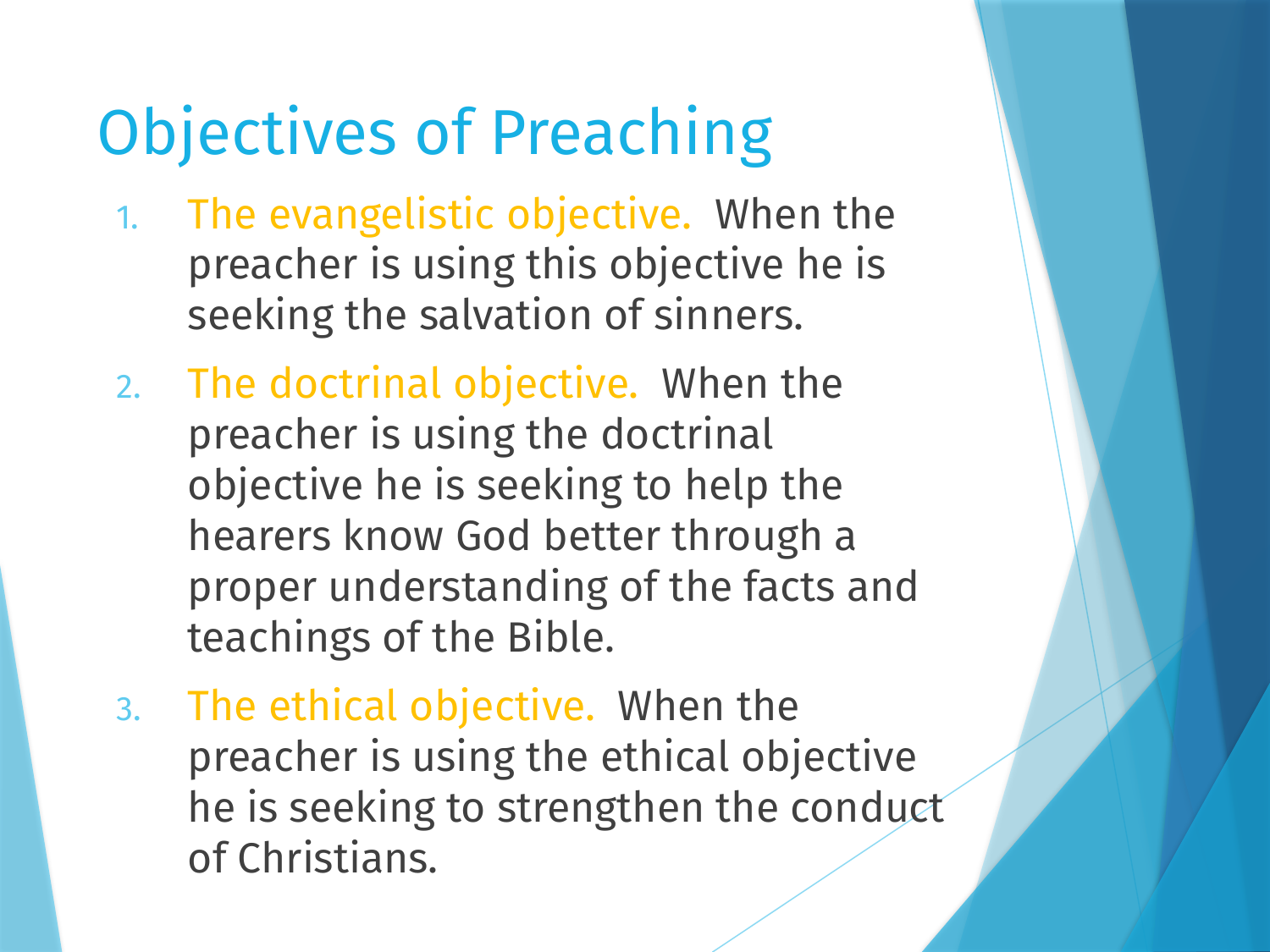

# Objectives of Preaching
The evangelistic objective.  When the preacher is using this objective he is seeking the salvation of sinners.
The doctrinal objective.  When the preacher is using the doctrinal objective he is seeking to help the hearers know God better through a proper understanding of the facts and teachings of the Bible.
The ethical objective.  When the preacher is using the ethical objective he is seeking to strengthen the conduct of Christians.